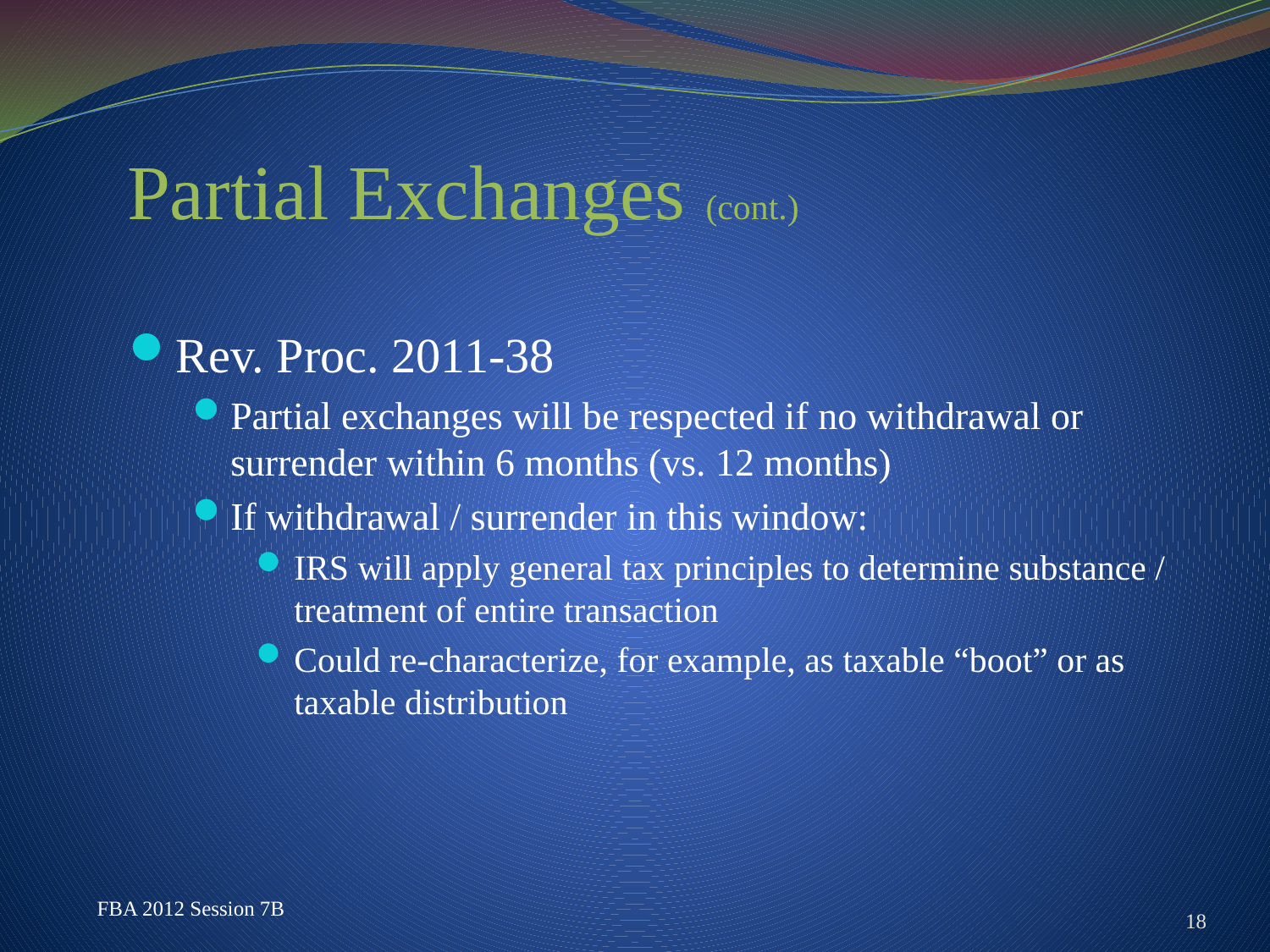

# Partial Exchanges (cont.)
Rev. Proc. 2011-38
Partial exchanges will be respected if no withdrawal or surrender within 6 months (vs. 12 months)
If withdrawal / surrender in this window:
IRS will apply general tax principles to determine substance / treatment of entire transaction
Could re-characterize, for example, as taxable “boot” or as taxable distribution

18
FBA 2012 Session 7B